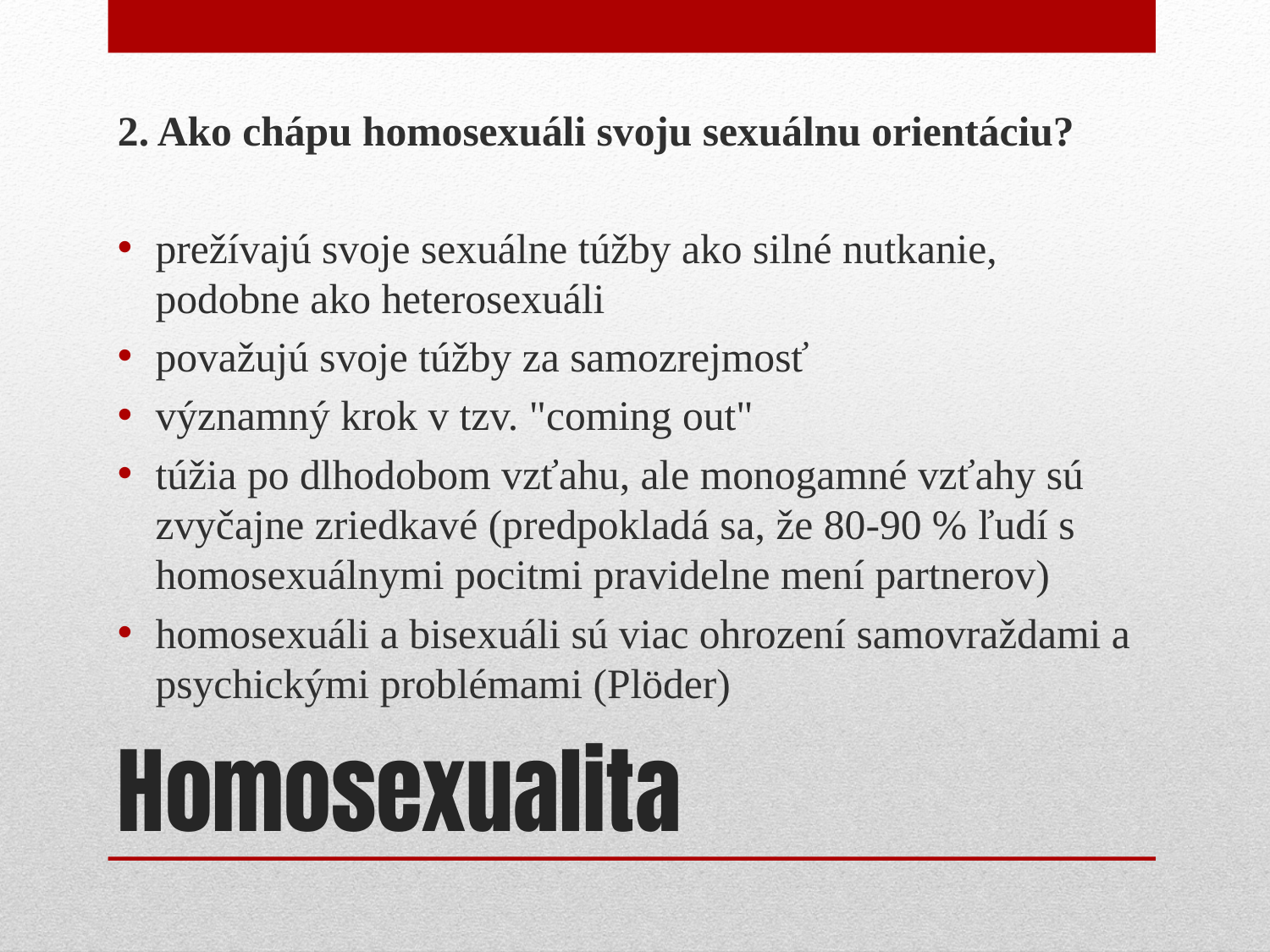

2. Ako chápu homosexuáli svoju sexuálnu orientáciu?

prežívajú svoje sexuálne túžby ako silné nutkanie, podobne ako heterosexuáli
považujú svoje túžby za samozrejmosť
významný krok v tzv. "coming out"
túžia po dlhodobom vzťahu, ale monogamné vzťahy sú zvyčajne zriedkavé (predpokladá sa, že 80-90 % ľudí s homosexuálnymi pocitmi pravidelne mení partnerov)
homosexuáli a bisexuáli sú viac ohrození samovraždami a psychickými problémami (Plöder)
# Homosexualita